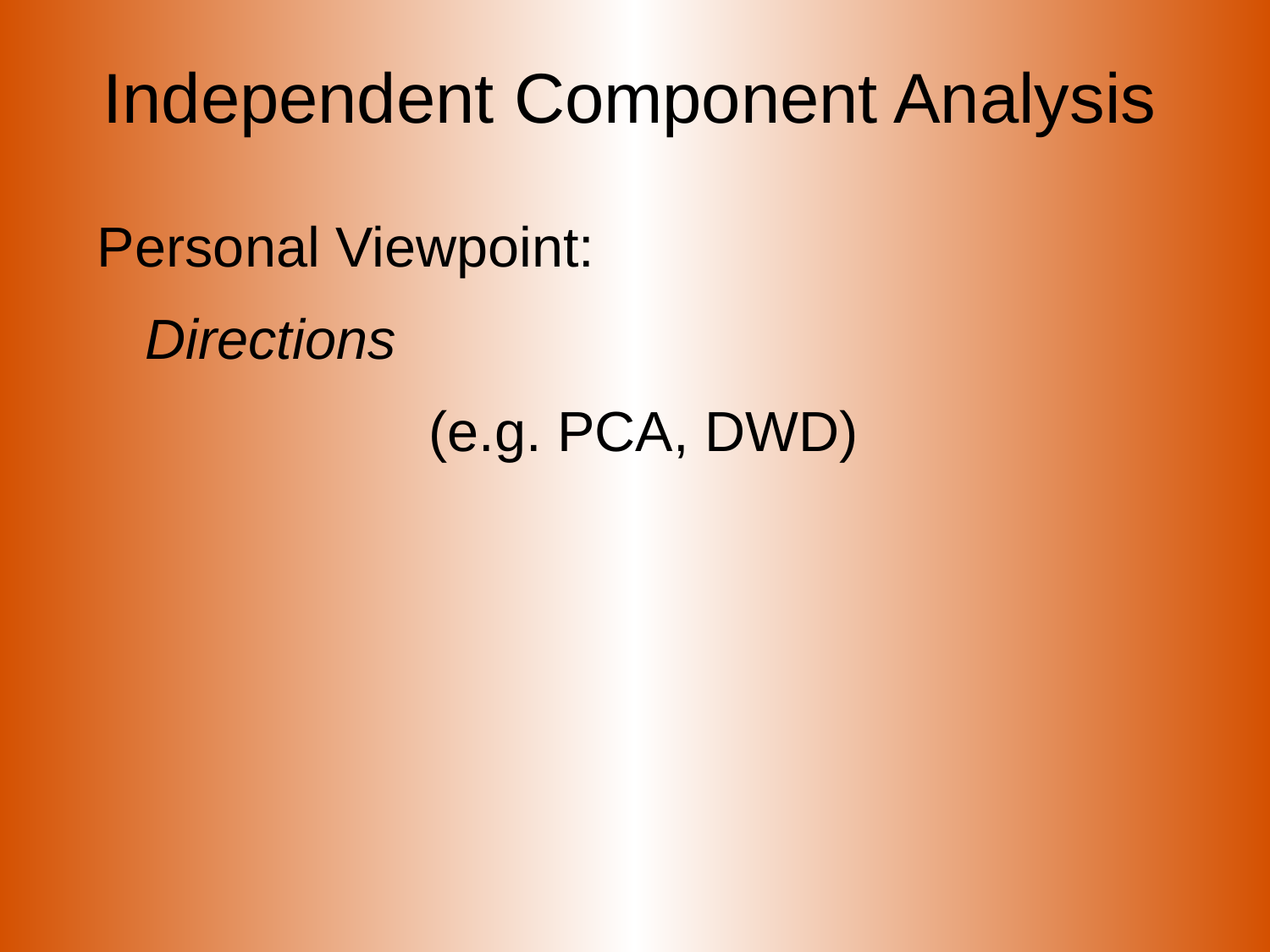

# Independent Component Analysis
Personal Viewpoint:
	Directions
(e.g. PCA, DWD)